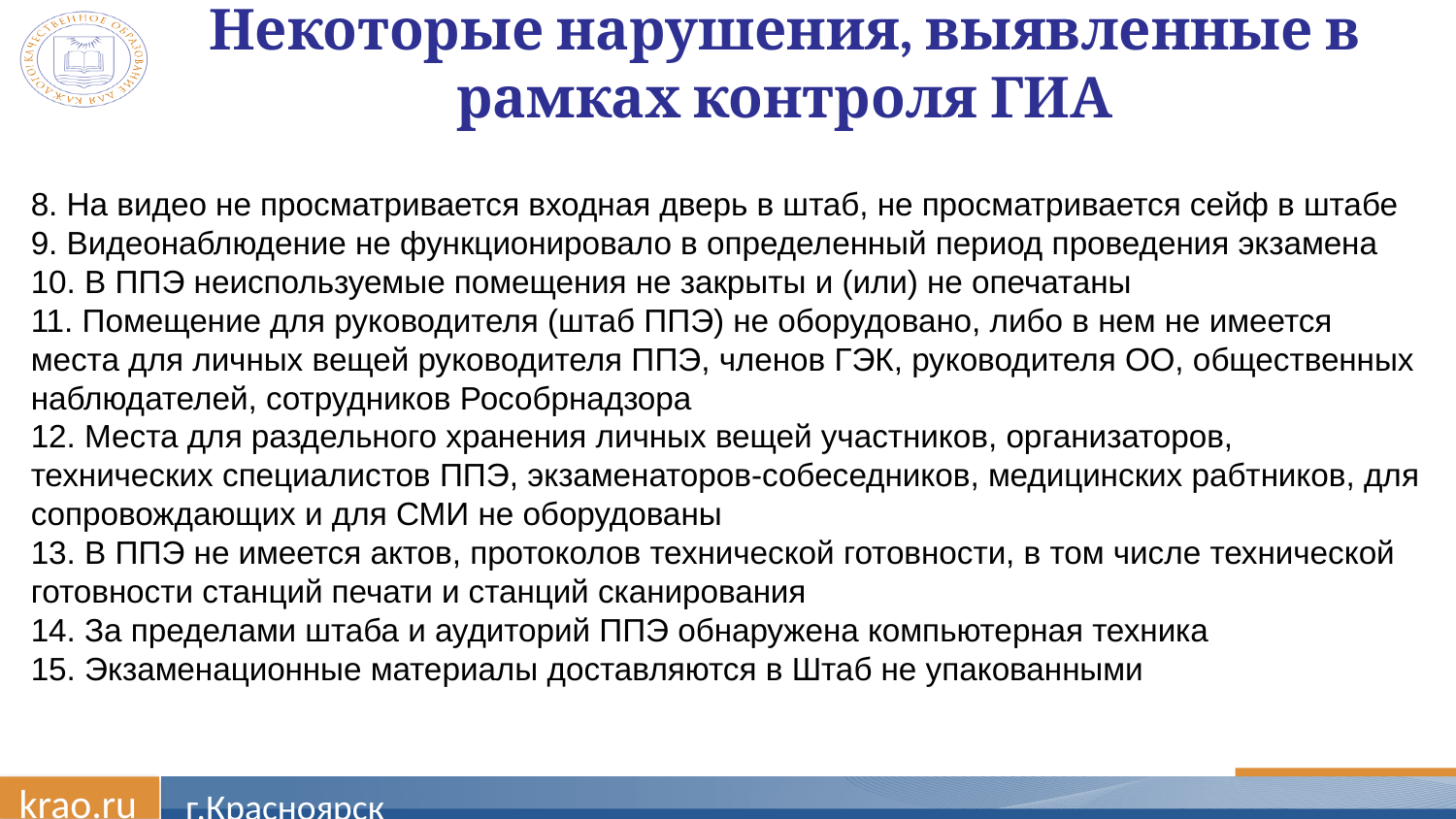

# Некоторые нарушения, выявленные в рамках контроля ГИА
8. На видео не просматривается входная дверь в штаб, не просматривается сейф в штабе
9. Видеонаблюдение не функционировало в определенный период проведения экзамена
10. В ППЭ неиспользуемые помещения не закрыты и (или) не опечатаны
11. Помещение для руководителя (штаб ППЭ) не оборудовано, либо в нем не имеется места для личных вещей руководителя ППЭ, членов ГЭК, руководителя ОО, общественных наблюдателей, сотрудников Рособрнадзора
12. Места для раздельного хранения личных вещей участников, организаторов, технических специалистов ППЭ, экзаменаторов-собеседников, медицинских рабтников, для сопровождающих и для СМИ не оборудованы
13. В ППЭ не имеется актов, протоколов технической готовности, в том числе технической готовности станций печати и станций сканирования
14. За пределами штаба и аудиторий ППЭ обнаружена компьютерная техника
15. Экзаменационные материалы доставляются в Штаб не упакованными